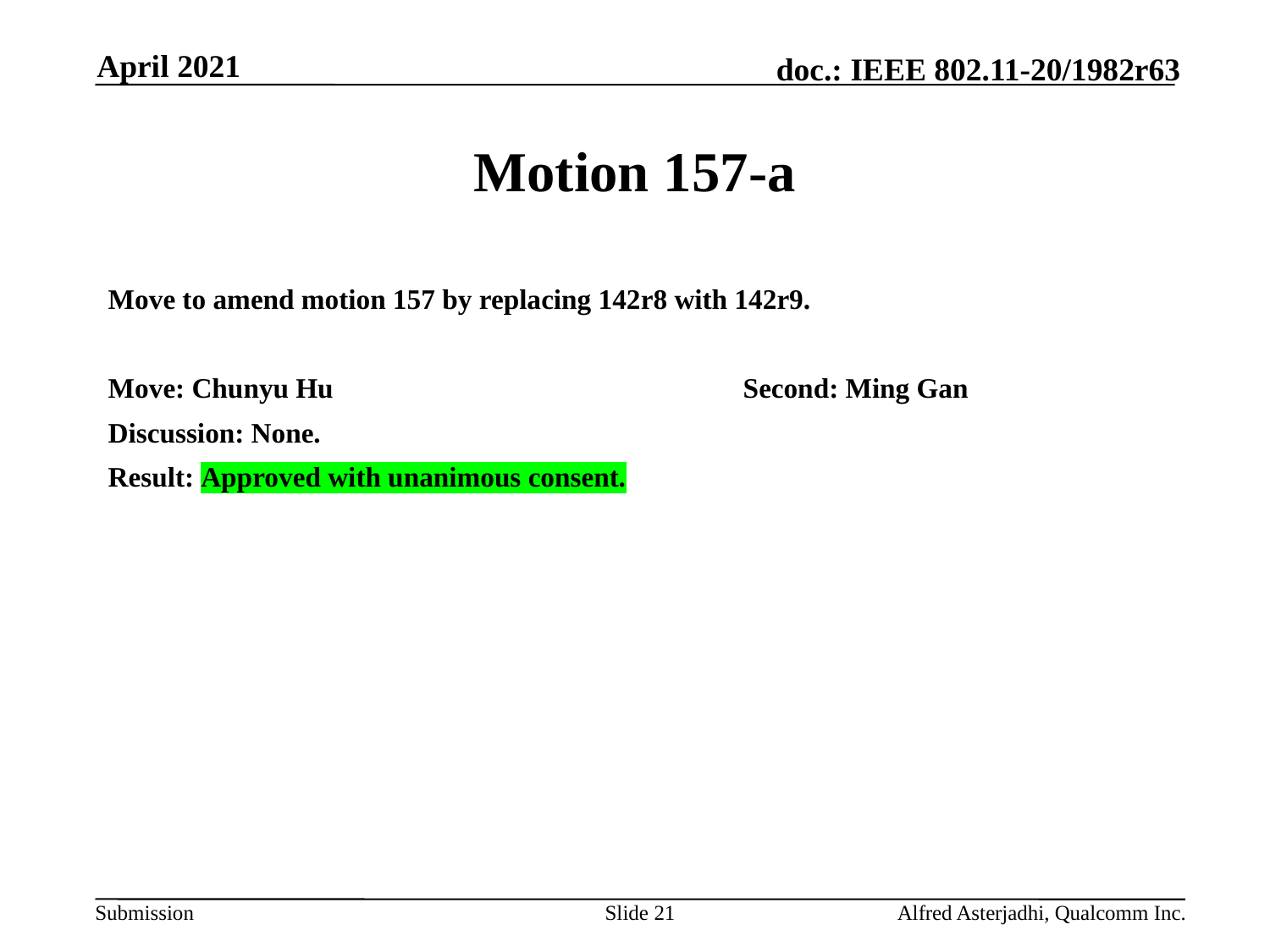

April 2021
# Motion 157-a
Move to amend motion 157 by replacing 142r8 with 142r9.

Move: Chunyu Hu				Second: Ming Gan
Discussion: None.
Result: Approved with unanimous consent.

Slide 21
Alfred Asterjadhi, Qualcomm Inc.